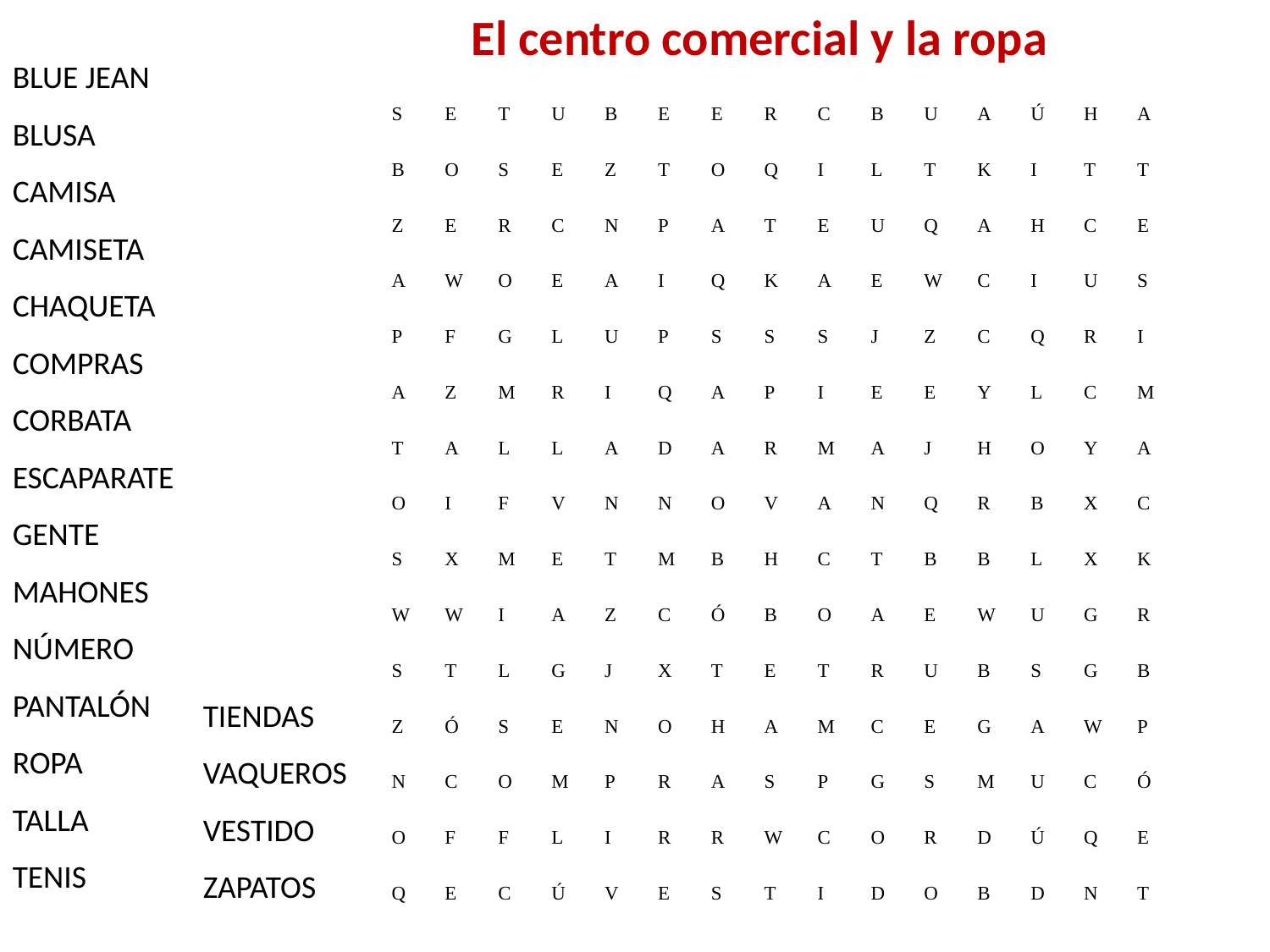

El centro comercial y la ropa
BLUE JEAN
BLUSA
CAMISA
CAMISETA
CHAQUETA
COMPRAS
CORBATA
ESCAPARATE
GENTE
MAHONES
NÚMERO
PANTALÓN
ROPA
TALLA
TENIS
| S | E | T | U | B | E | E | R | C | B | U | A | Ú | H | A |
| --- | --- | --- | --- | --- | --- | --- | --- | --- | --- | --- | --- | --- | --- | --- |
| B | O | S | E | Z | T | O | Q | I | L | T | K | I | T | T |
| Z | E | R | C | N | P | A | T | E | U | Q | A | H | C | E |
| A | W | O | E | A | I | Q | K | A | E | W | C | I | U | S |
| P | F | G | L | U | P | S | S | S | J | Z | C | Q | R | I |
| A | Z | M | R | I | Q | A | P | I | E | E | Y | L | C | M |
| T | A | L | L | A | D | A | R | M | A | J | H | O | Y | A |
| O | I | F | V | N | N | O | V | A | N | Q | R | B | X | C |
| S | X | M | E | T | M | B | H | C | T | B | B | L | X | K |
| W | W | I | A | Z | C | Ó | B | O | A | E | W | U | G | R |
| S | T | L | G | J | X | T | E | T | R | U | B | S | G | B |
| Z | Ó | S | E | N | O | H | A | M | C | E | G | A | W | P |
| N | C | O | M | P | R | A | S | P | G | S | M | U | C | Ó |
| O | F | F | L | I | R | R | W | C | O | R | D | Ú | Q | E |
| Q | E | C | Ú | V | E | S | T | I | D | O | B | D | N | T |
TIENDAS
VAQUEROS
VESTIDO
ZAPATOS